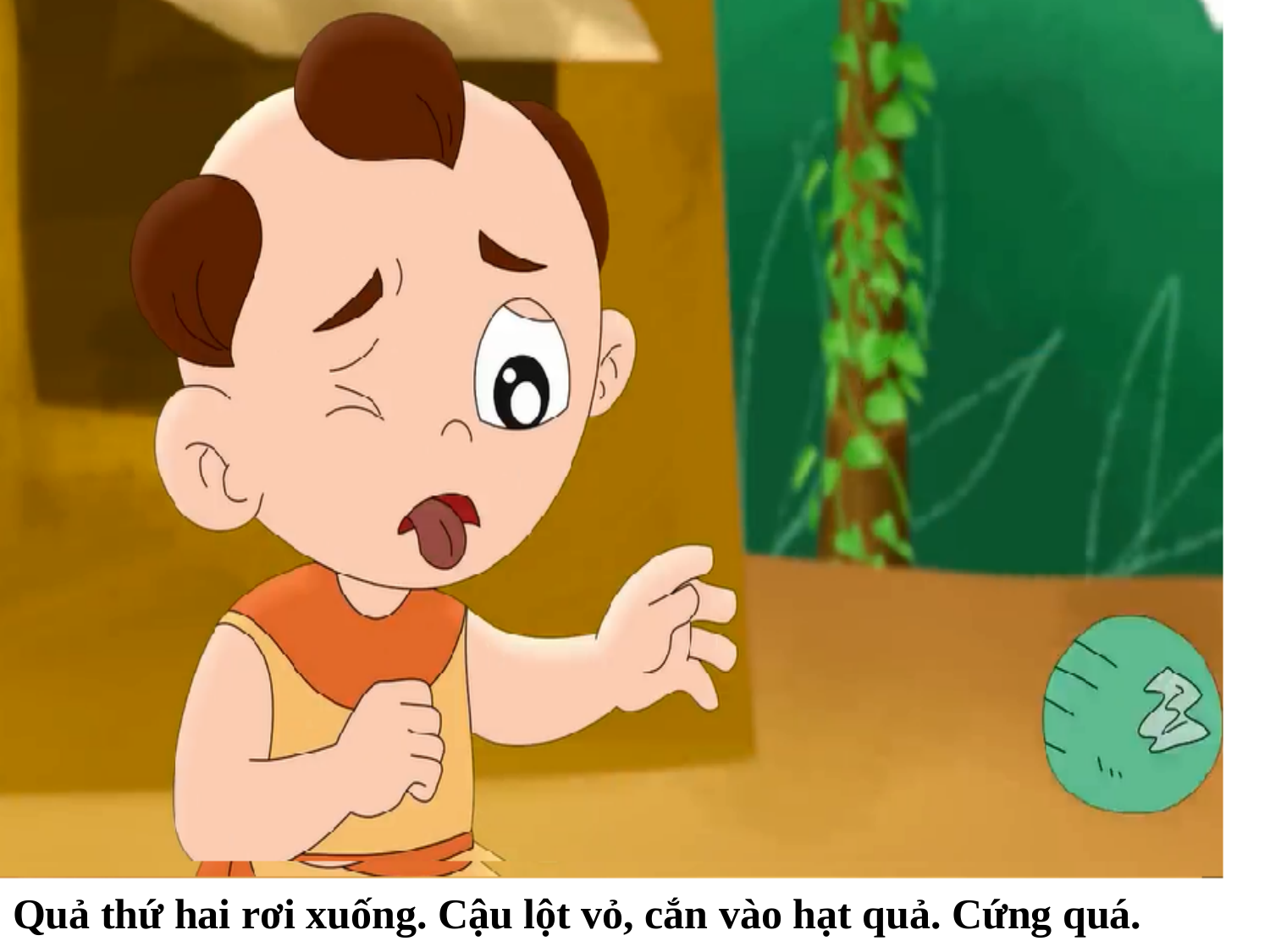

Quả thứ hai rơi xuống. Cậu lột vỏ, cắn vào hạt quả. Cứng quá.